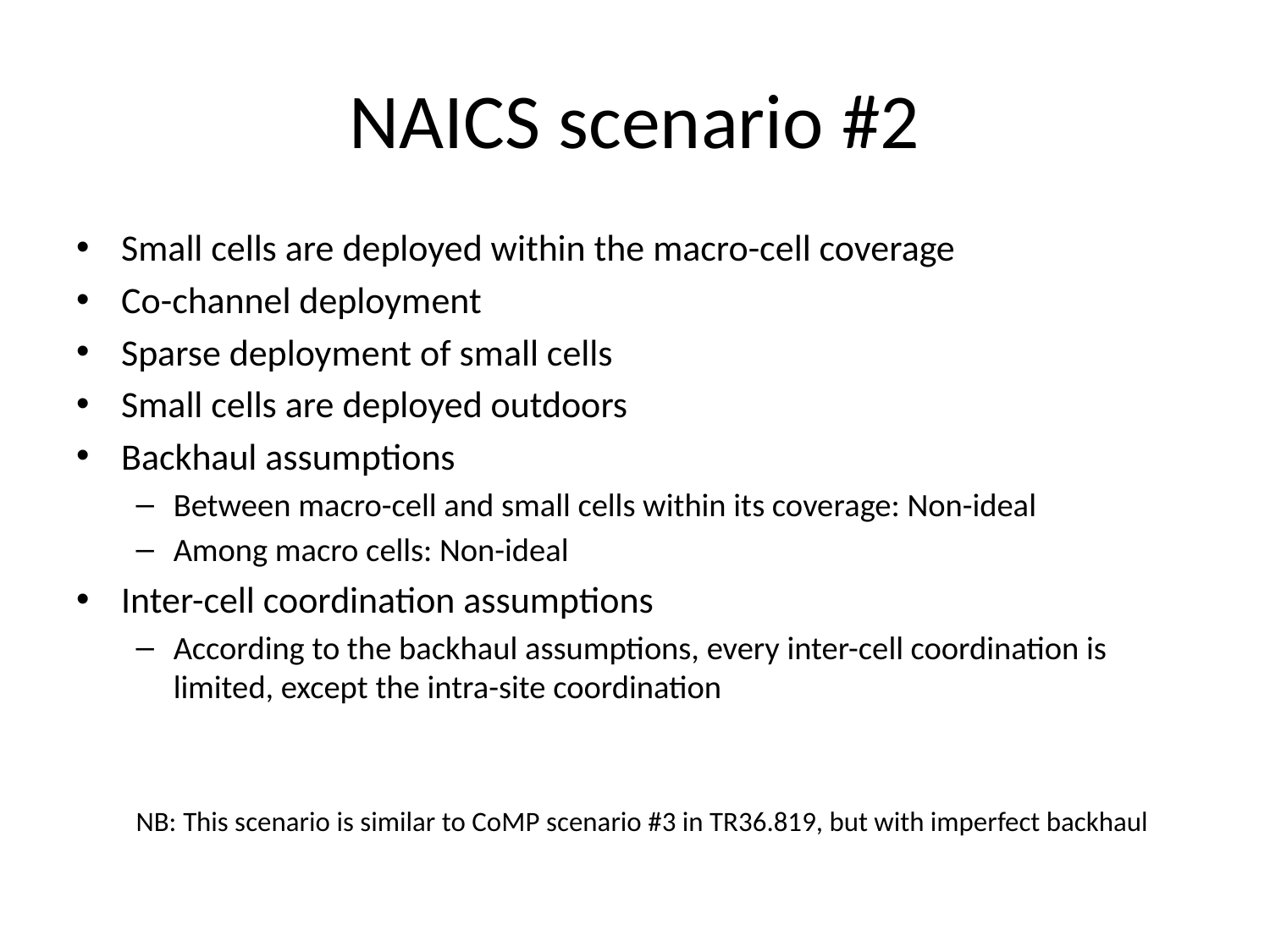

# NAICS scenario #2
Small cells are deployed within the macro-cell coverage
Co-channel deployment
Sparse deployment of small cells
Small cells are deployed outdoors
Backhaul assumptions
Between macro-cell and small cells within its coverage: Non-ideal
Among macro cells: Non-ideal
Inter-cell coordination assumptions
According to the backhaul assumptions, every inter-cell coordination is limited, except the intra-site coordination

NB: This scenario is similar to CoMP scenario #3 in TR36.819, but with imperfect backhaul